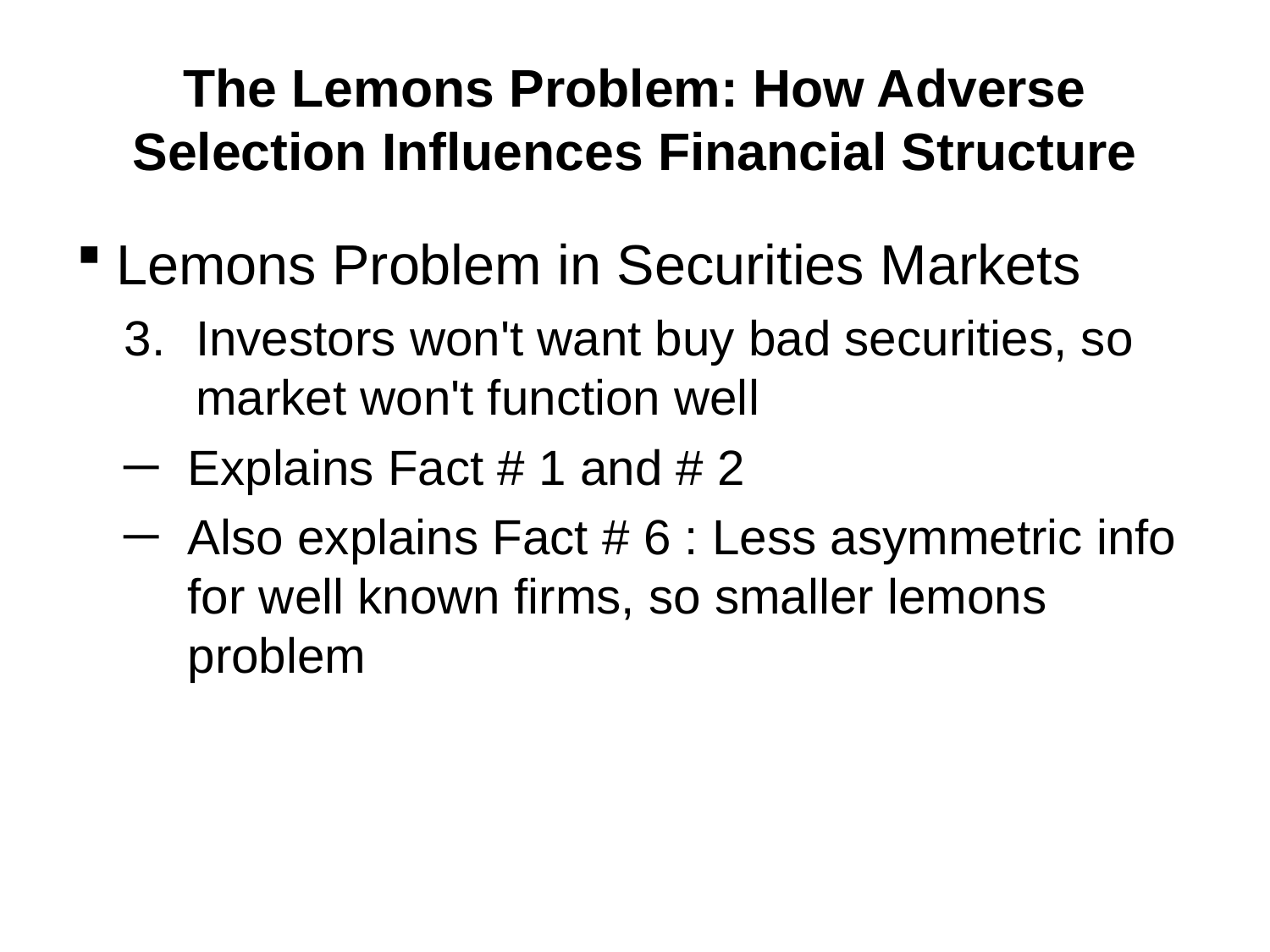

# The Lemons Problem: How Adverse Selection Influences Financial Structure
Lemons Problem in Securities Markets
Investors won't want buy bad securities, so market won't function well
Explains Fact # 1 and # 2
Also explains Fact # 6 : Less asymmetric info for well known firms, so smaller lemons problem